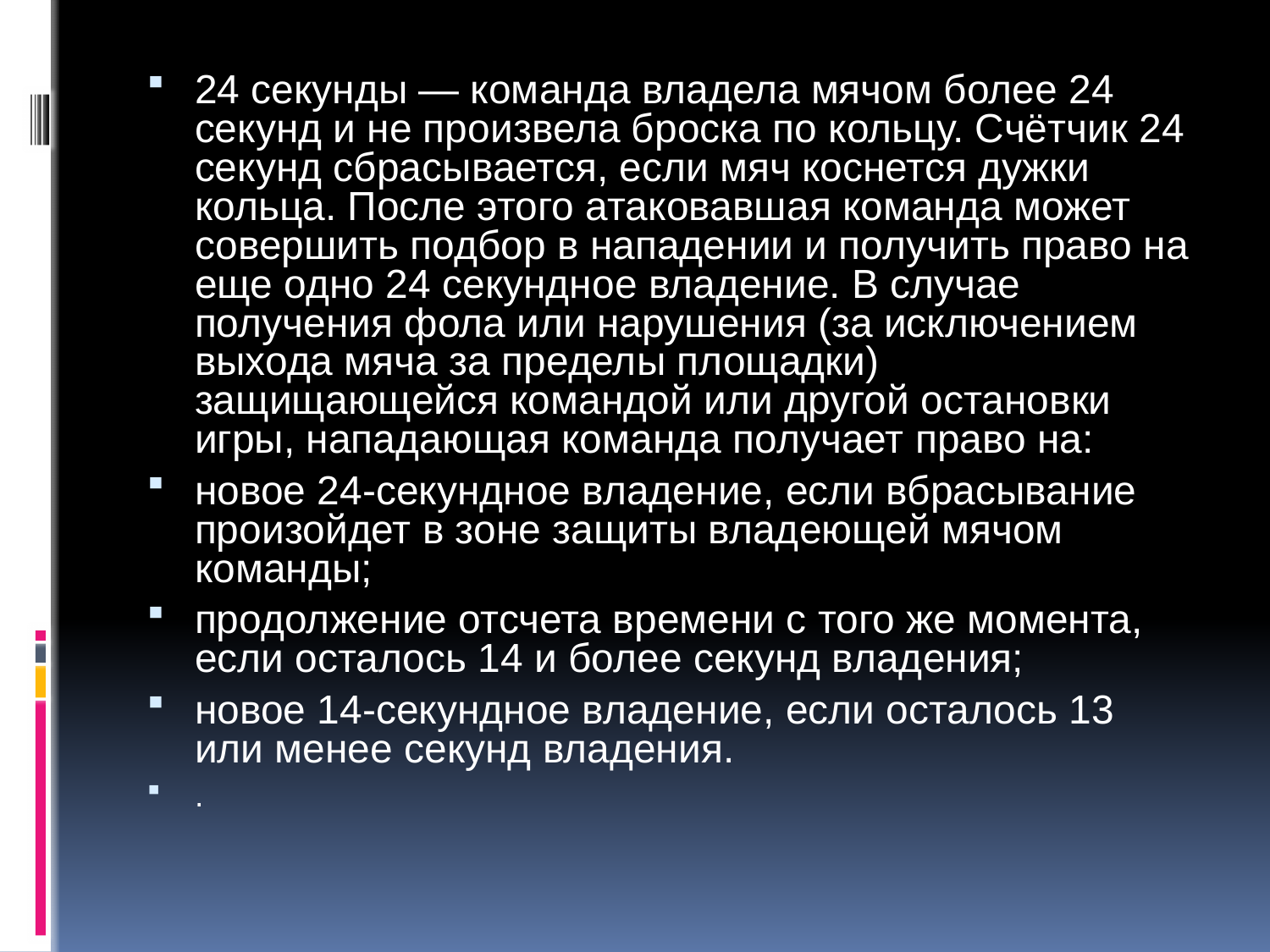

24 секунды — команда владела мячом более 24 секунд и не произвела броска по кольцу. Счётчик 24 секунд сбрасывается, если мяч коснется дужки кольца. После этого атаковавшая команда может совершить подбор в нападении и получить право на еще одно 24 секундное владение. В случае получения фола или нарушения (за исключением выхода мяча за пределы площадки) защищающейся командой или другой остановки игры, нападающая команда получает право на:
новое 24-секундное владение, если вбрасывание произойдет в зоне защиты владеющей мячом команды;
продолжение отсчета времени с того же момента, если осталось 14 и более секунд владения;
новое 14-секундное владение, если осталось 13 или менее секунд владения.
.